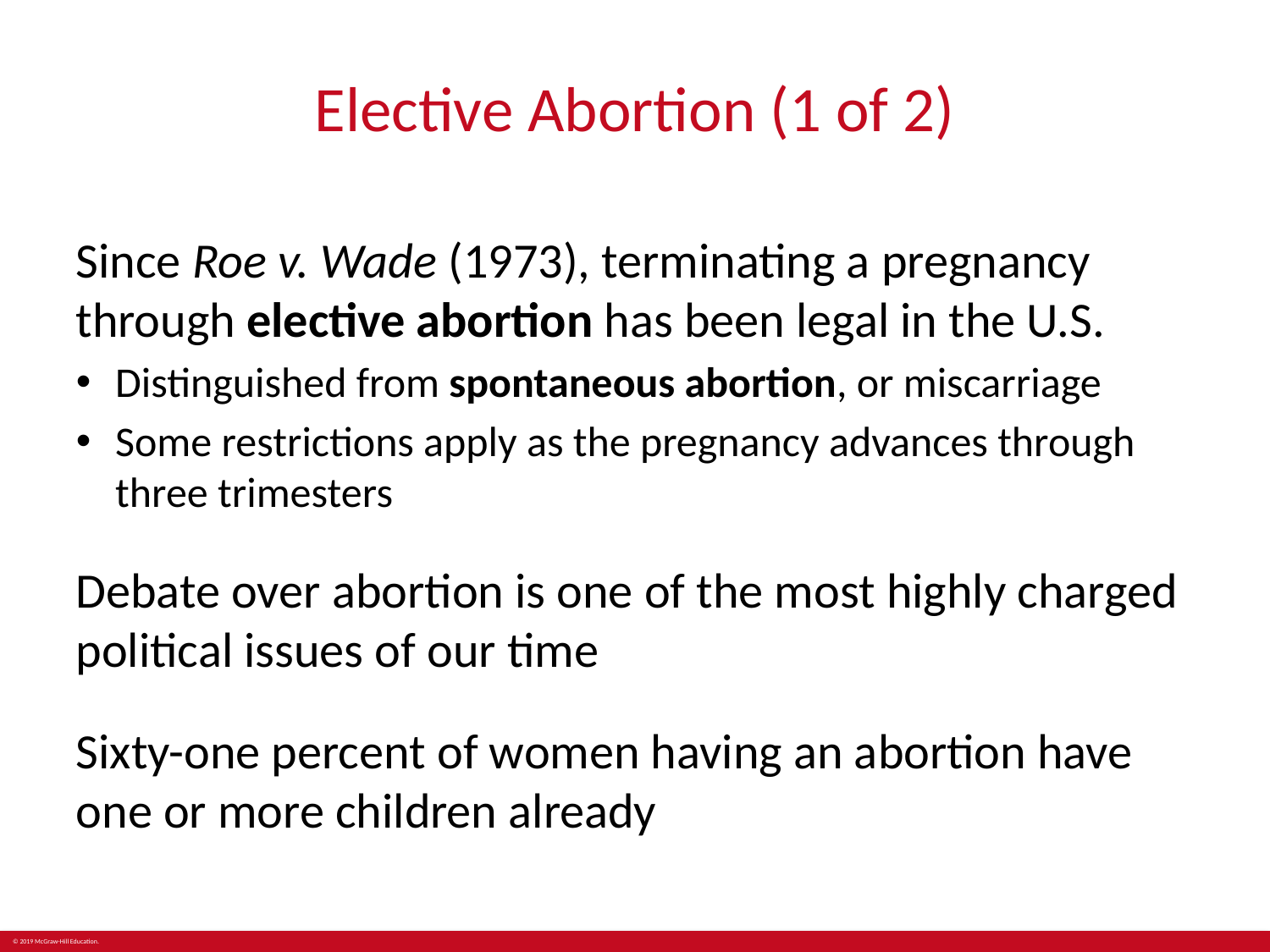

# Elective Abortion (1 of 2)
Since Roe v. Wade (1973), terminating a pregnancy through elective abortion has been legal in the U.S.
Distinguished from spontaneous abortion, or miscarriage
Some restrictions apply as the pregnancy advances through three trimesters
Debate over abortion is one of the most highly charged political issues of our time
Sixty-one percent of women having an abortion have one or more children already